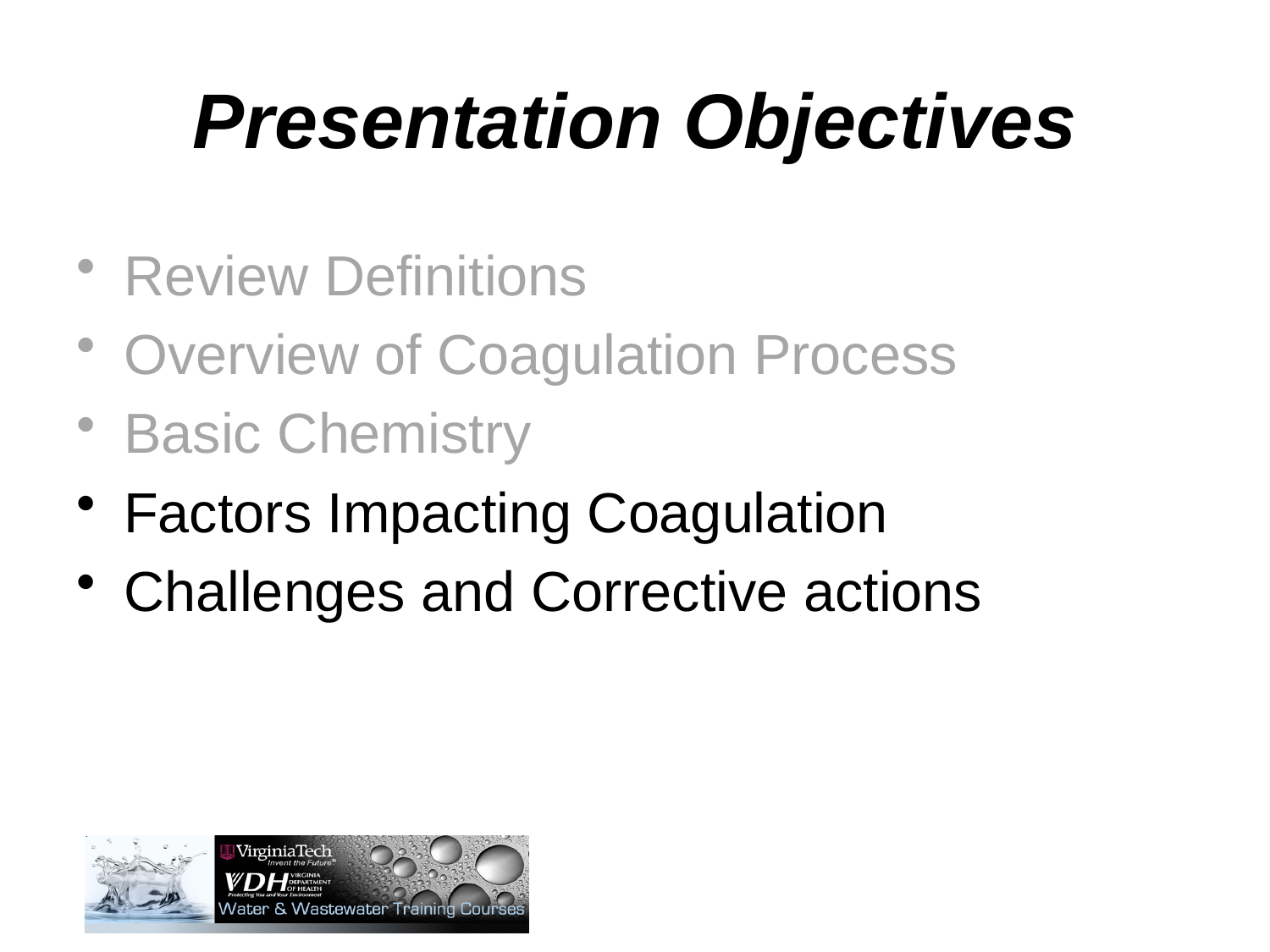

# Presentation Objectives
Review Definitions
Overview of Coagulation Process
Basic Chemistry
Factors Impacting Coagulation
Challenges and Corrective actions